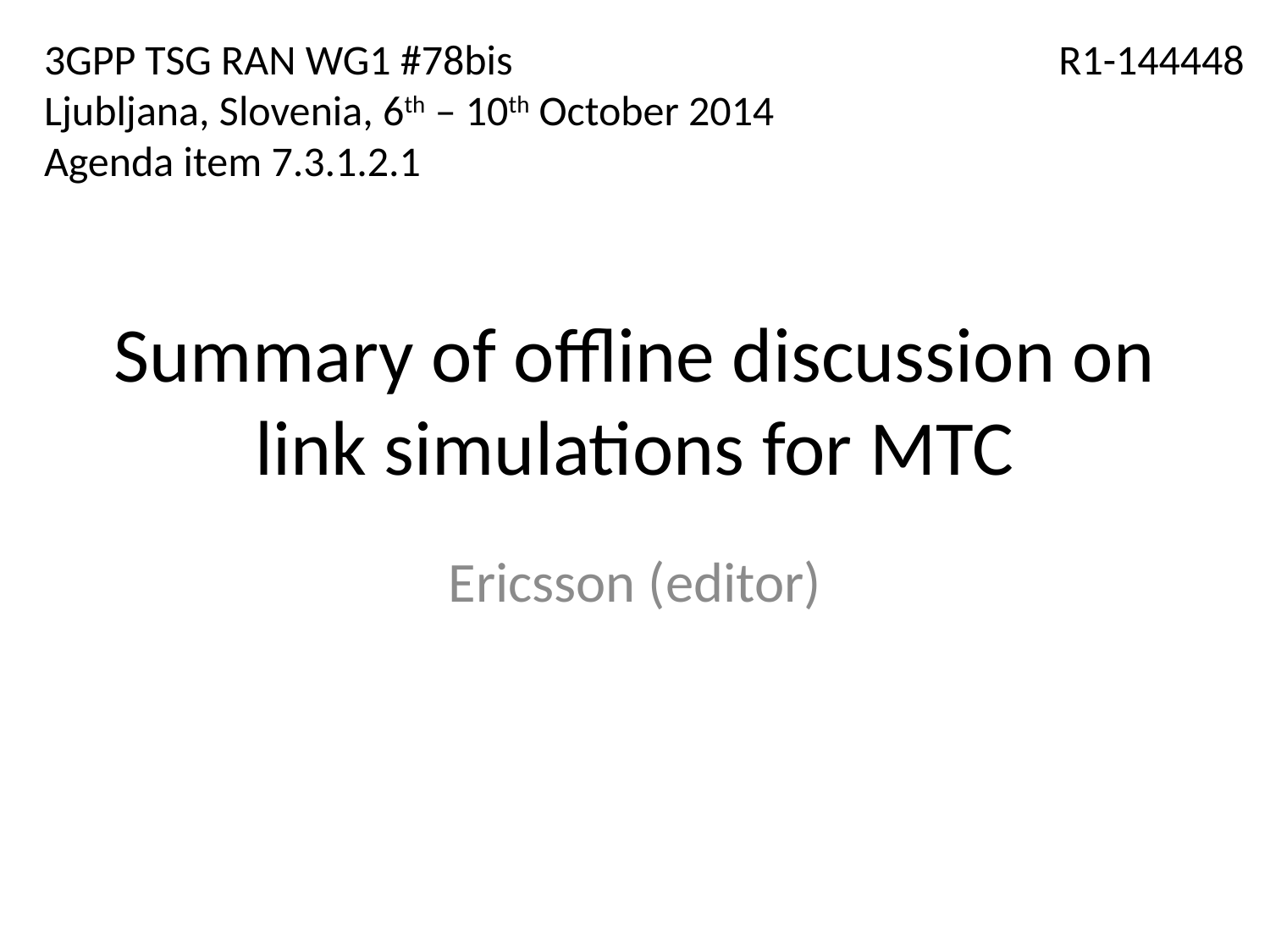

3GPP TSG RAN WG1 #78bis
Ljubljana, Slovenia, 6th – 10th October 2014
Agenda item 7.3.1.2.1
R1-144448
# Summary of offline discussion on link simulations for MTC
Ericsson (editor)